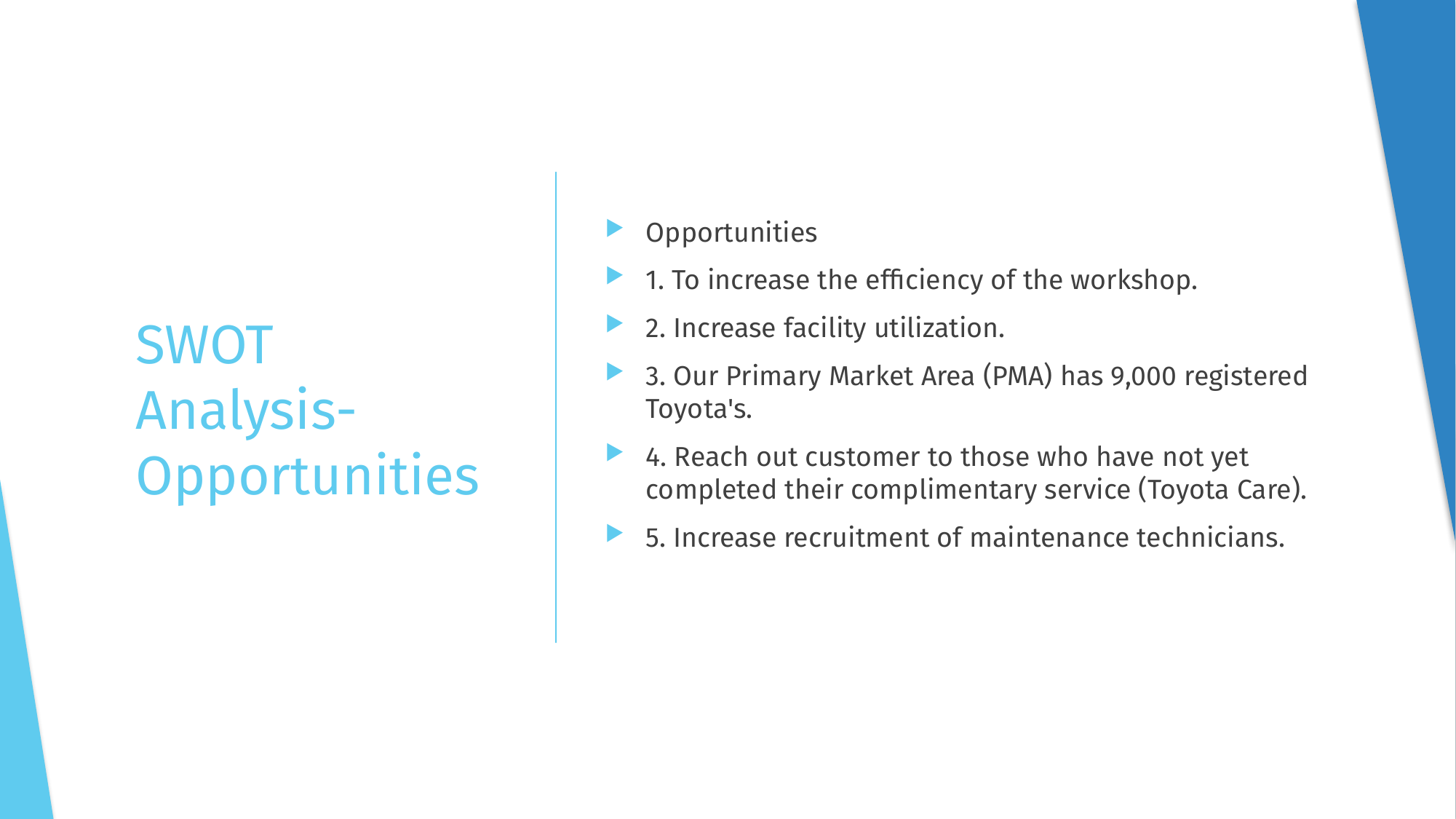

Opportunities
1. To increase the efficiency of the workshop.
2. Increase facility utilization.
3. Our Primary Market Area (PMA) has 9,000 registered Toyota's.
4. Reach out customer to those who have not yet completed their complimentary service (Toyota Care).
5. Increase recruitment of maintenance technicians.

# SWOT Analysis- Opportunities